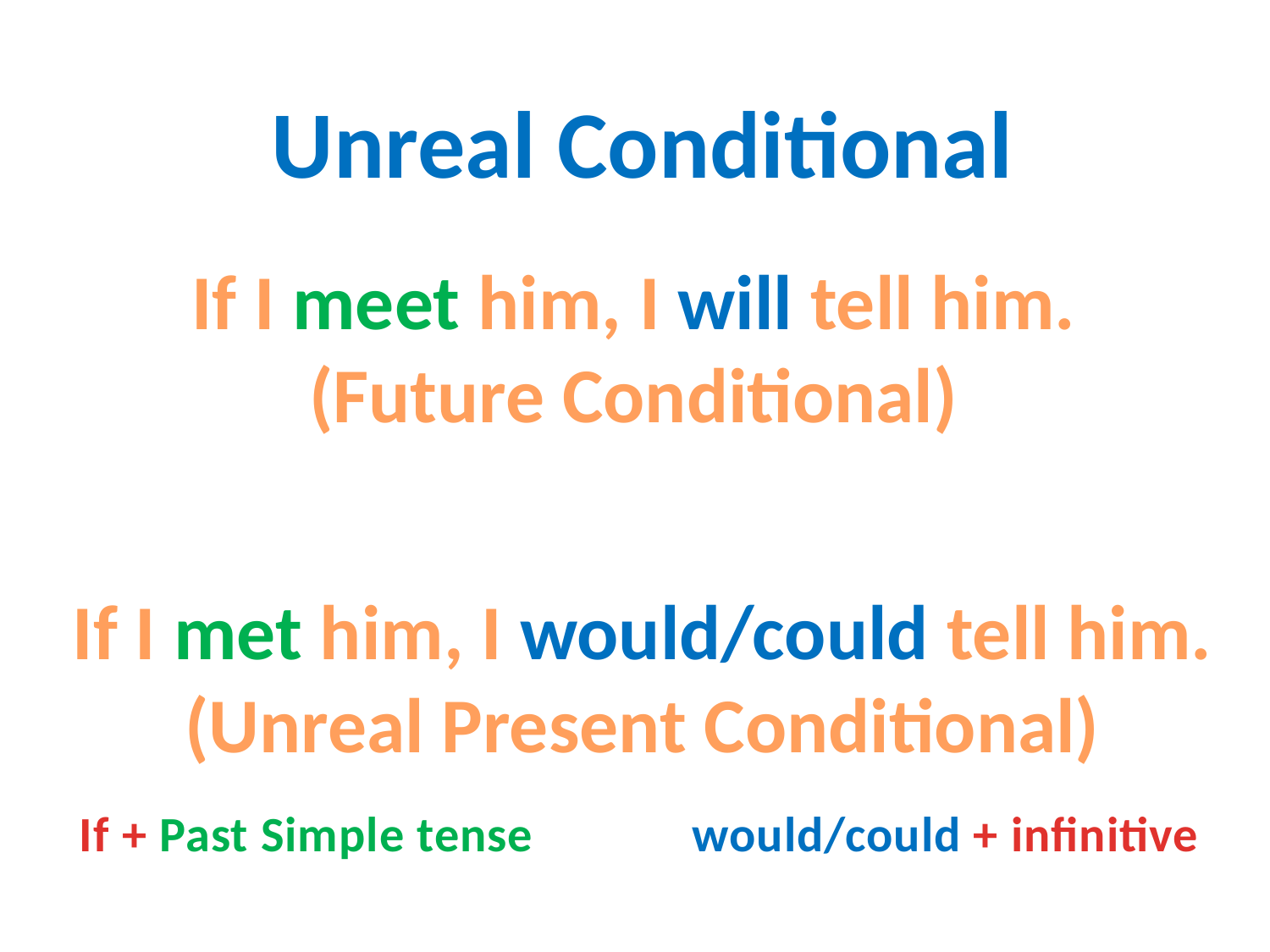

Unreal Conditional
If I meet him, I will tell him.
(Future Conditional)
If I met him, I would/could tell him.
(Unreal Present Conditional)
If + Past Simple tense
would/could + infinitive